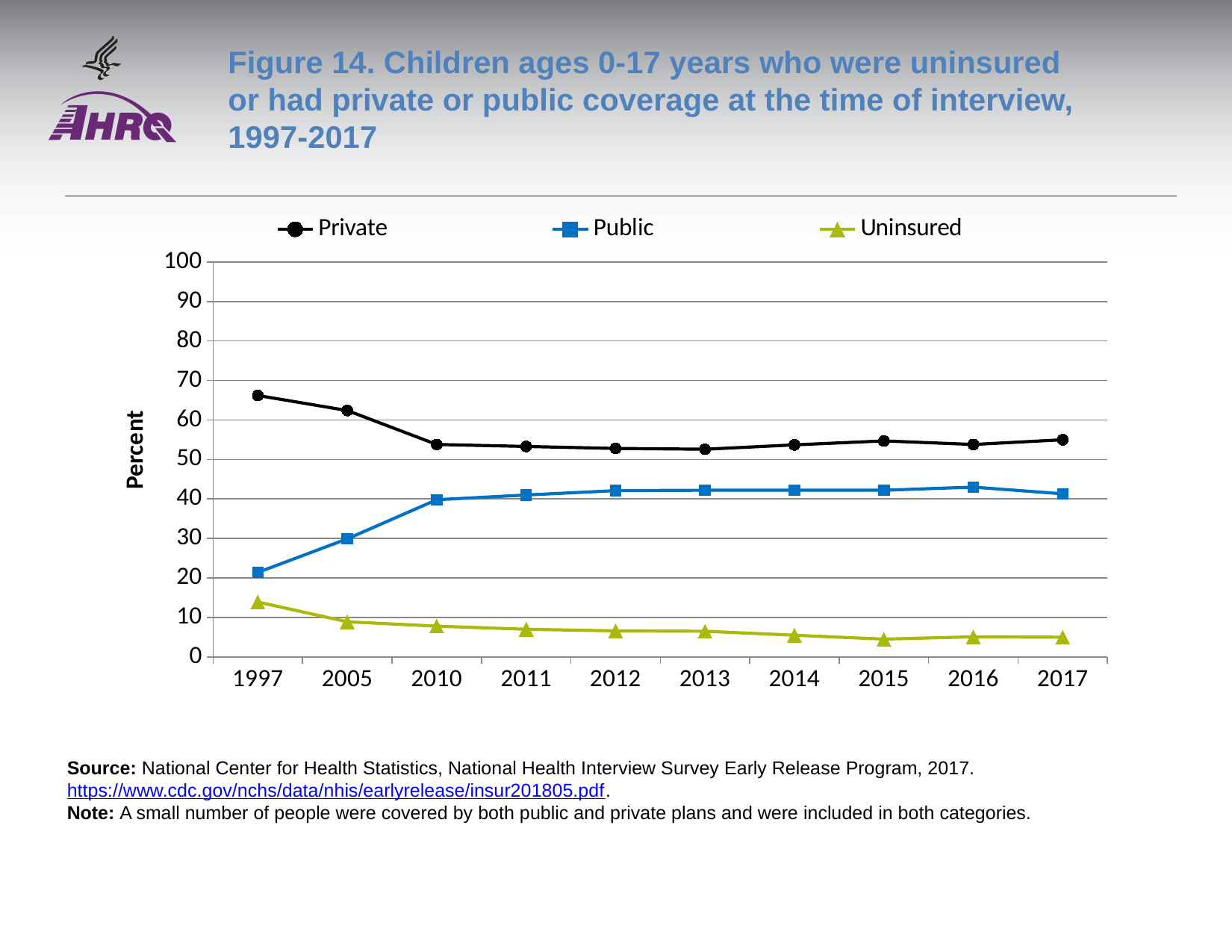

# Figure 14. Children ages 0-17 years who were uninsured or had private or public coverage at the time of interview, 1997-2017

### Chart

| Category | Private | Public | Uninsured |
|---|---|---|---|
| 1997 | 66.2 | 21.4 | 13.9 |
| 2005 | 62.4 | 29.9 | 8.9 |
| 2010 | 53.8 | 39.8 | 7.8 |
| 2011 | 53.3 | 41.0 | 7.0 |
| 2012 | 52.8 | 42.1 | 6.6 |
| 2013 | 52.6 | 42.2 | 6.5 |
| 2014 | 53.7 | 42.2 | 5.5 |
| 2015 | 54.7 | 42.2 | 4.5 |
| 2016 | 53.8 | 43.0 | 5.1 |
| 2017 | 55.0 | 41.3 | 5.0 |
Source: National Center for Health Statistics, National Health Interview Survey Early Release Program, 2017. https://www.cdc.gov/nchs/data/nhis/earlyrelease/insur201805.pdf.
Note: A small number of people were covered by both public and private plans and were included in both categories.